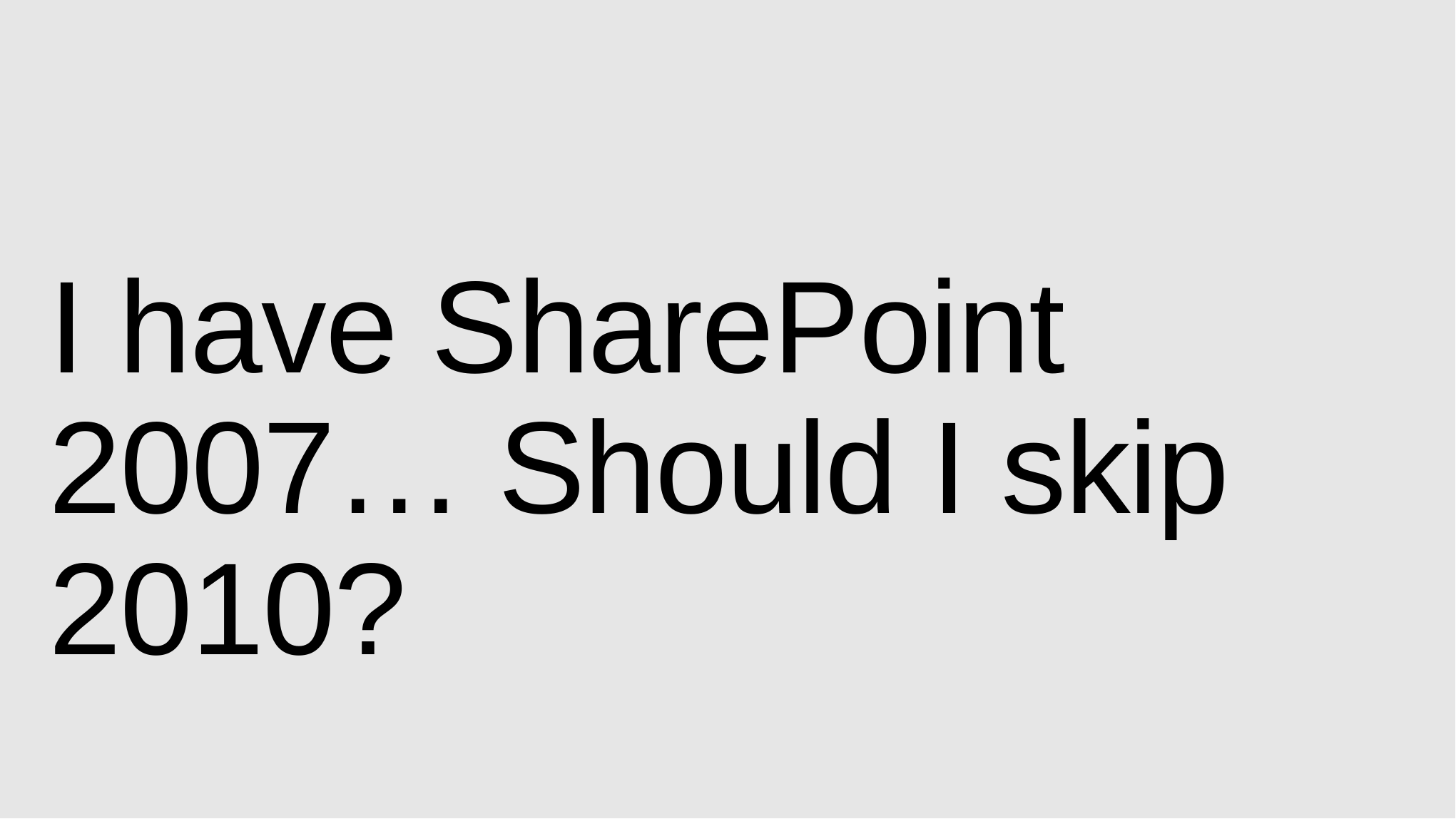

# I have SharePoint 2007… Should I skip 2010?